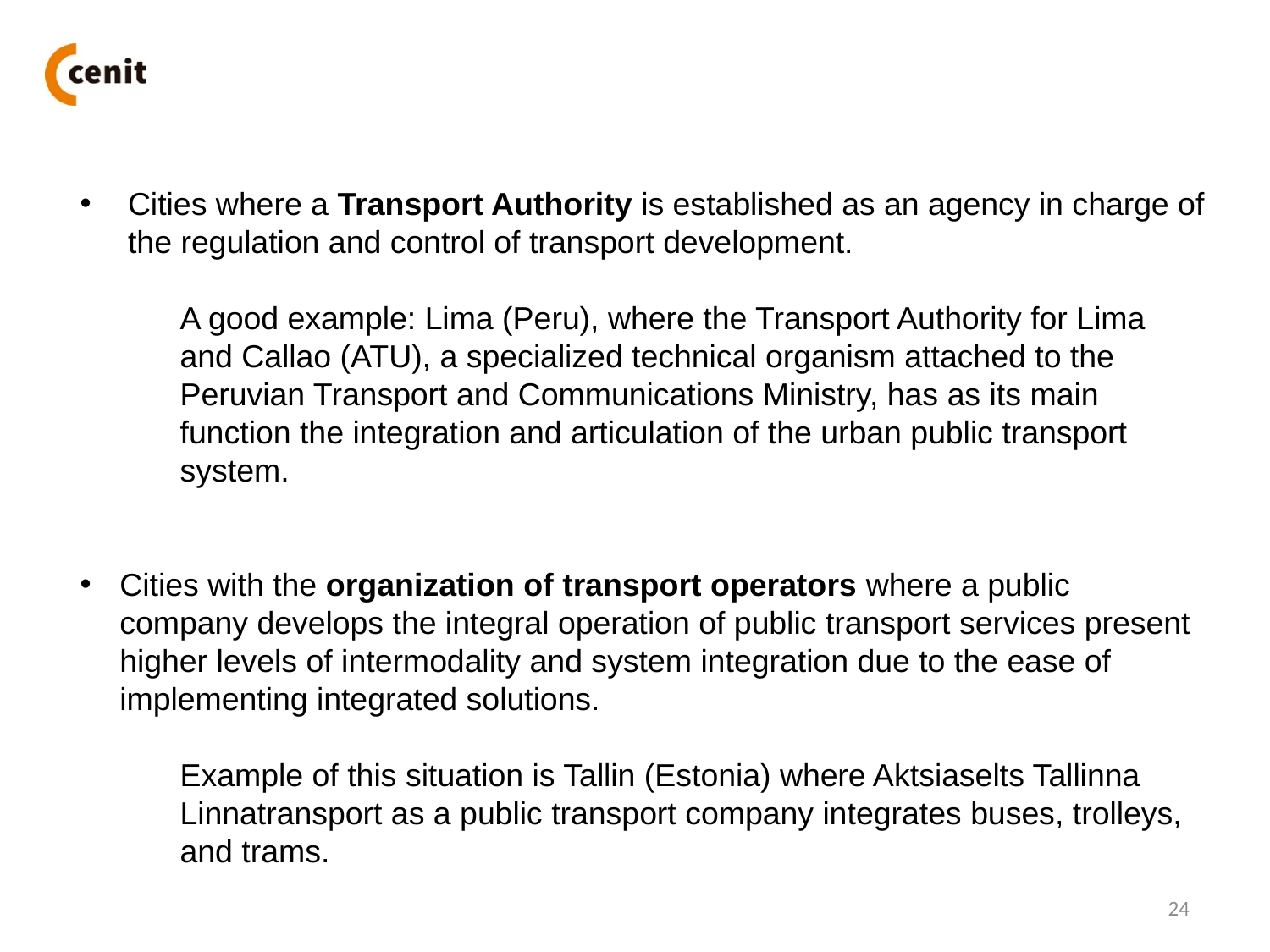

Cities where a Transport Authority is established as an agency in charge of the regulation and control of transport development.

A good example: Lima (Peru), where the Transport Authority for Lima and Callao (ATU), a specialized technical organism attached to the Peruvian Transport and Communications Ministry, has as its main function the integration and articulation of the urban public transport system.

Cities with the organization of transport operators where a public company develops the integral operation of public transport services present higher levels of intermodality and system integration due to the ease of implementing integrated solutions.

Example of this situation is Tallin (Estonia) where Aktsiaselts Tallinna Linnatransport as a public transport company integrates buses, trolleys, and trams.

24